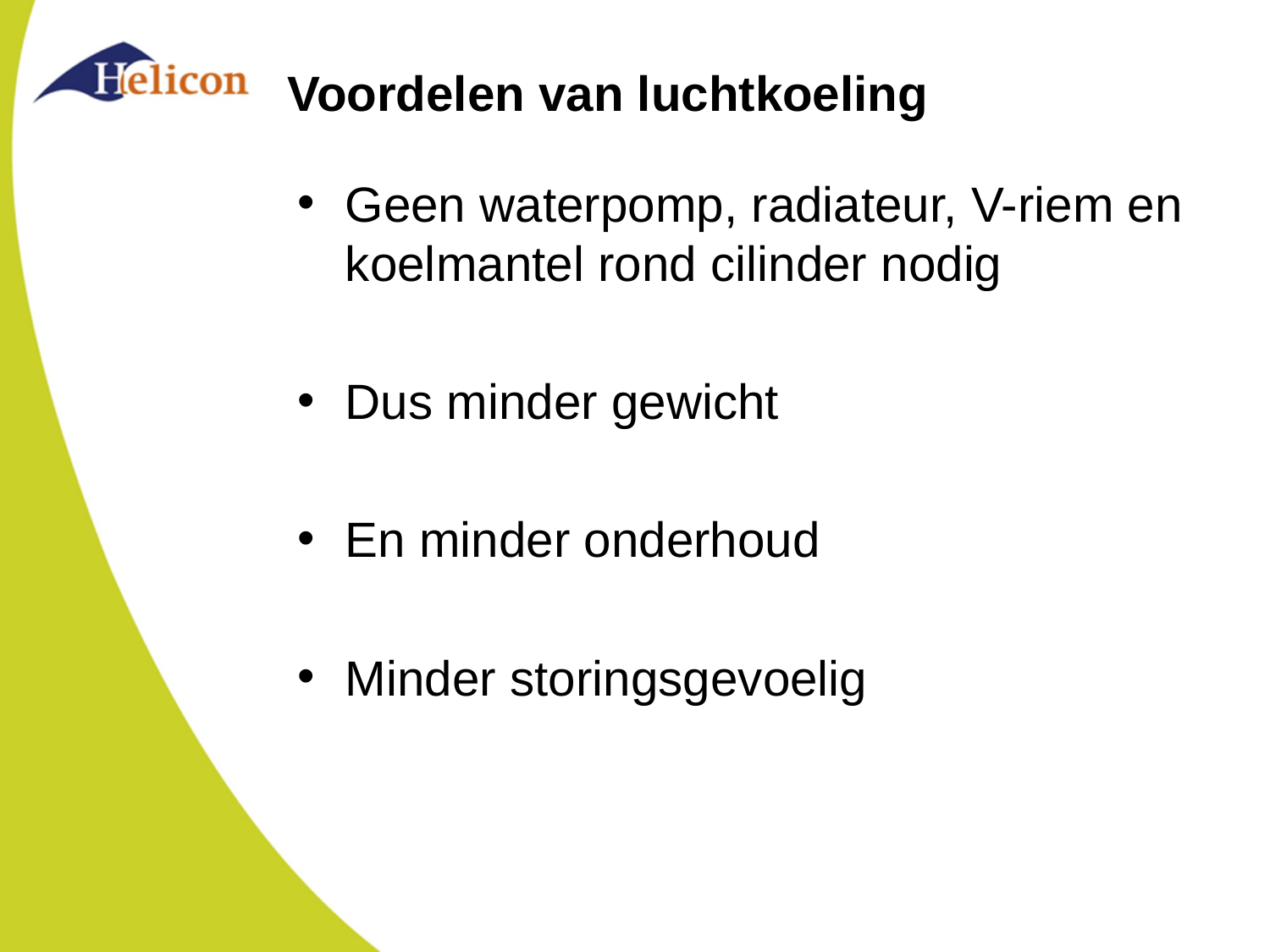

# Voordelen van luchtkoeling
Geen waterpomp, radiateur, V-riem en koelmantel rond cilinder nodig

Dus minder gewicht

En minder onderhoud

Minder storingsgevoelig